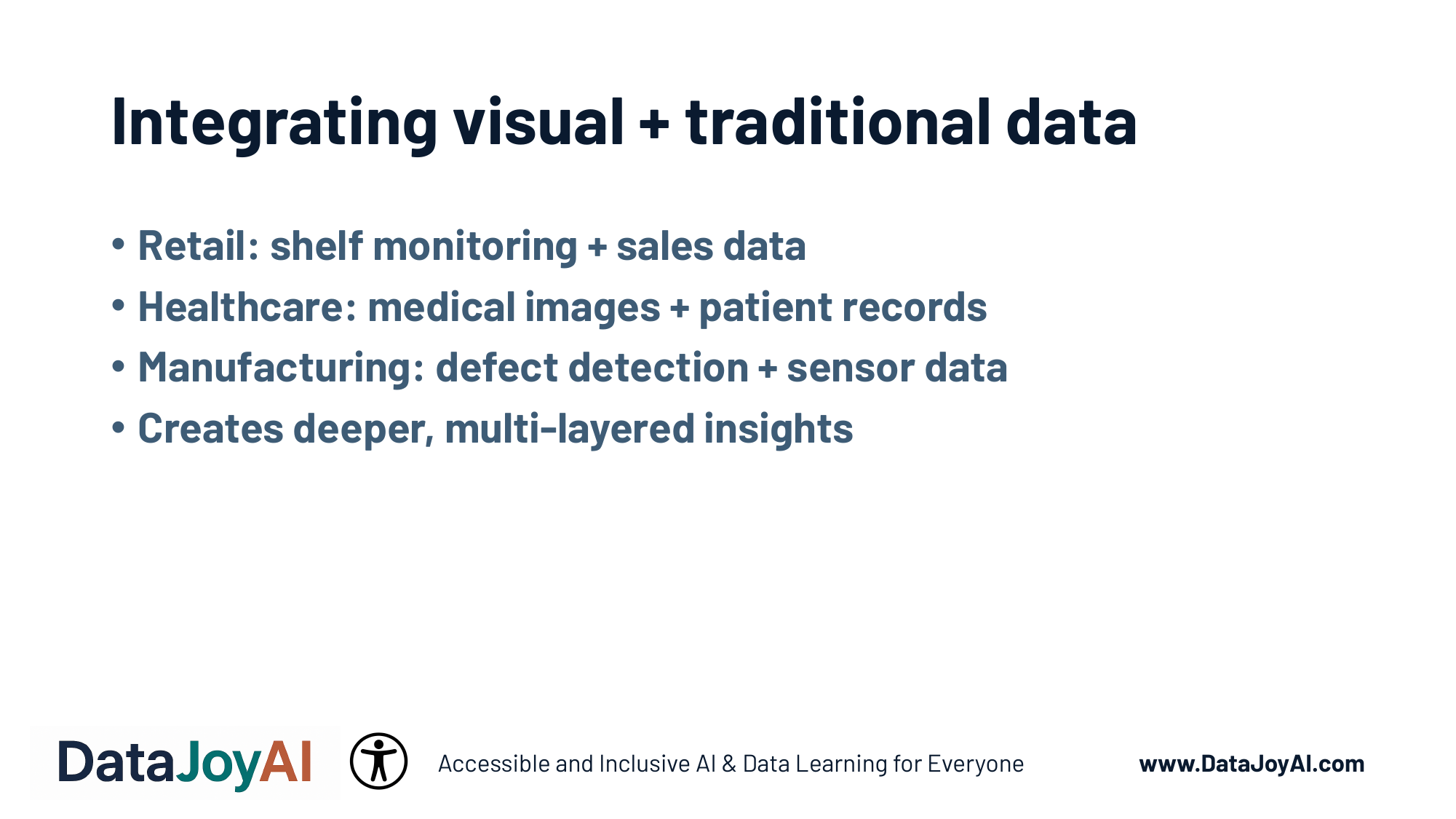

# Integrating visual + traditional data
Retail: shelf monitoring + sales data
Healthcare: medical images + patient records
Manufacturing: defect detection + sensor data
Creates deeper, multi‑layered insights